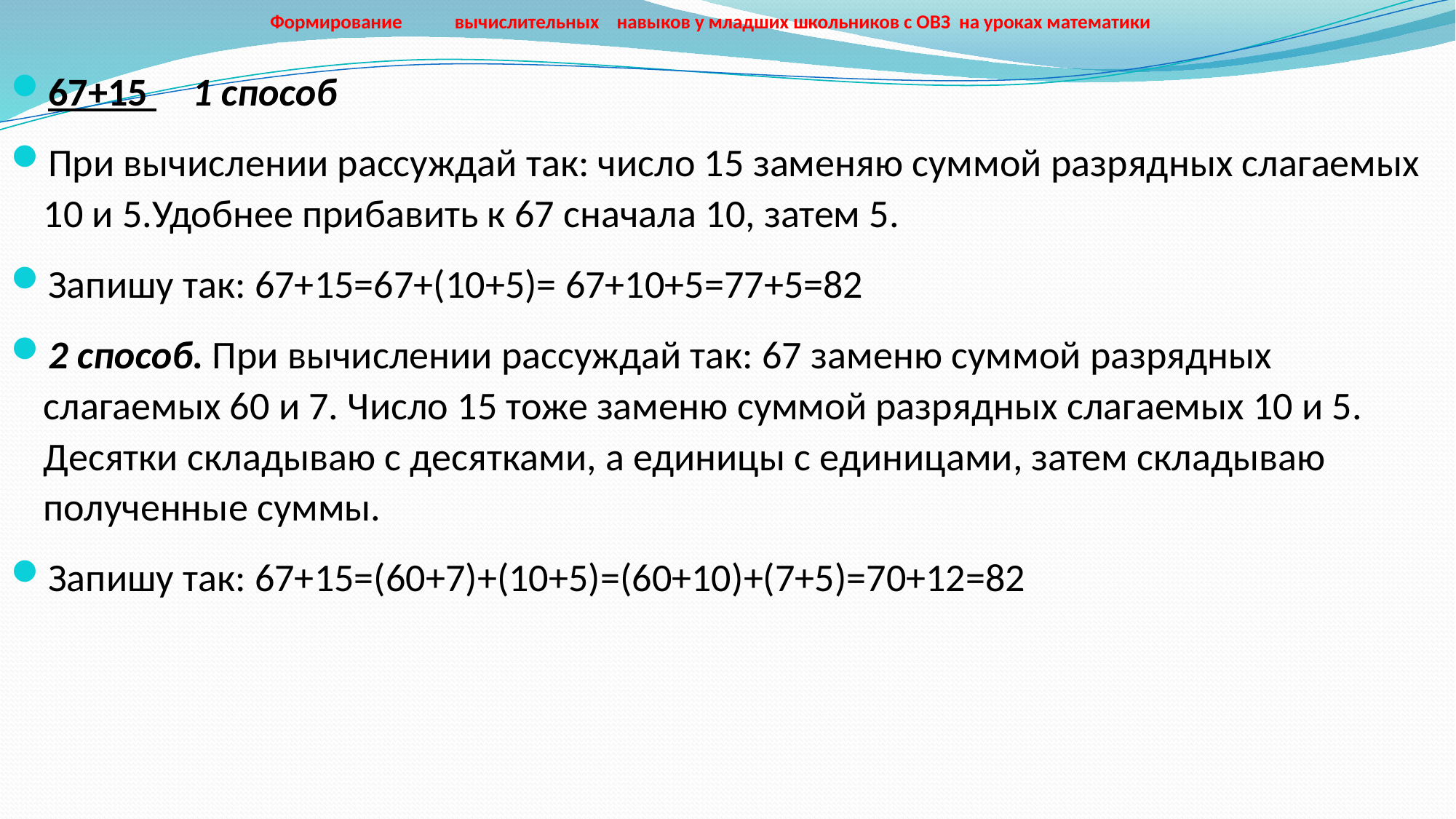

# Формирование            вычислительных    навыков у младших школьников с ОВЗ  на уроках математики
67+15     1 способ
При вычислении рассуждай так: число 15 заменяю суммой разрядных слагаемых 10 и 5.Удобнее прибавить к 67 сначала 10, затем 5.
Запишу так: 67+15=67+(10+5)= 67+10+5=77+5=82
2 способ. При вычислении рассуждай так: 67 заменю суммой разрядных слагаемых 60 и 7. Число 15 тоже заменю суммой разрядных слагаемых 10 и 5. Десятки складываю с десятками, а единицы с единицами, затем складываю полученные суммы.
Запишу так: 67+15=(60+7)+(10+5)=(60+10)+(7+5)=70+12=82